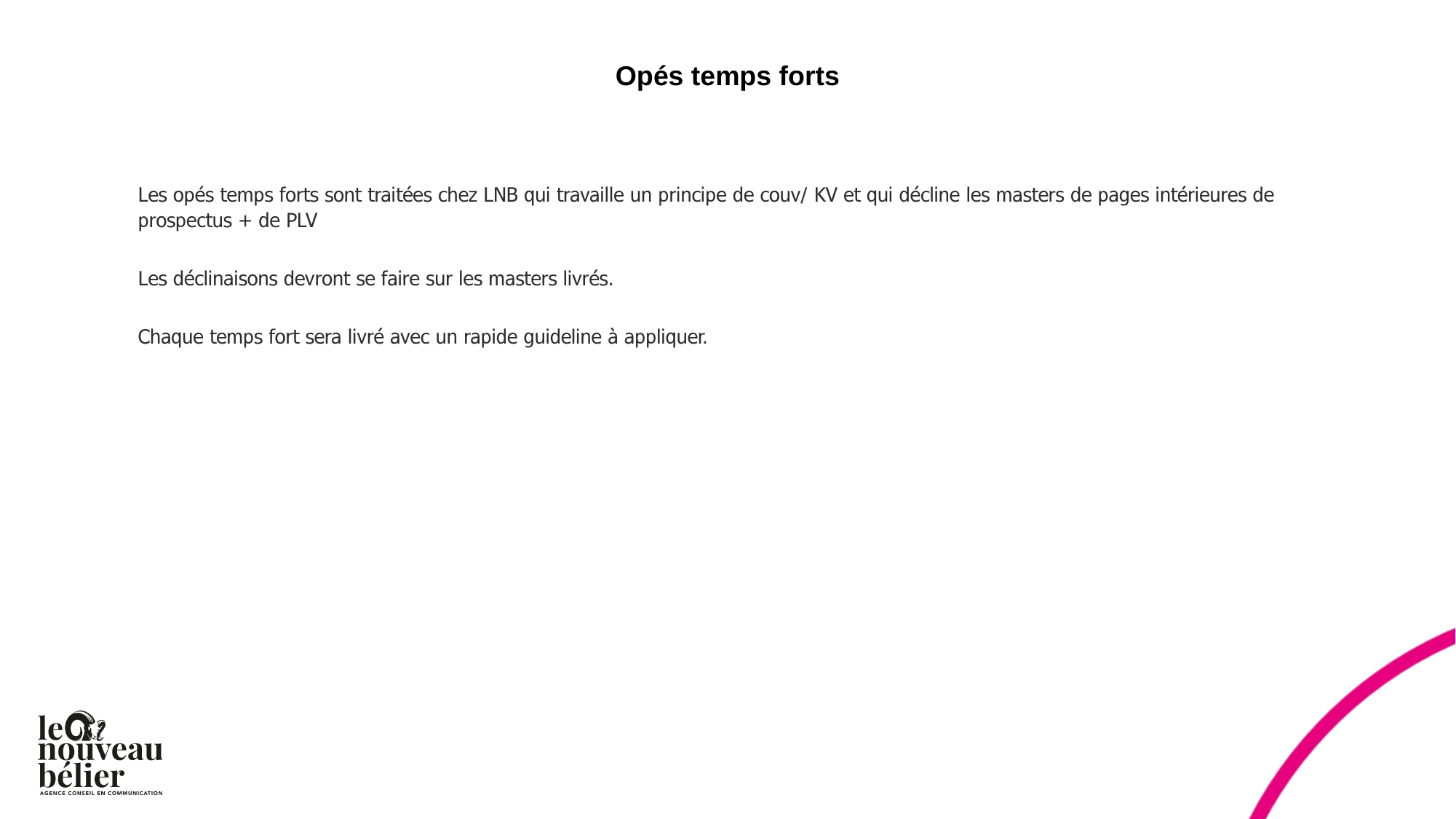

# Opés temps forts
Les opés temps forts sont traitées chez LNB qui travaille un principe de couv/ KV et qui décline les masters de pages intérieures de prospectus + de PLV

Les déclinaisons devront se faire sur les masters livrés.

Chaque temps fort sera livré avec un rapide guideline à appliquer.